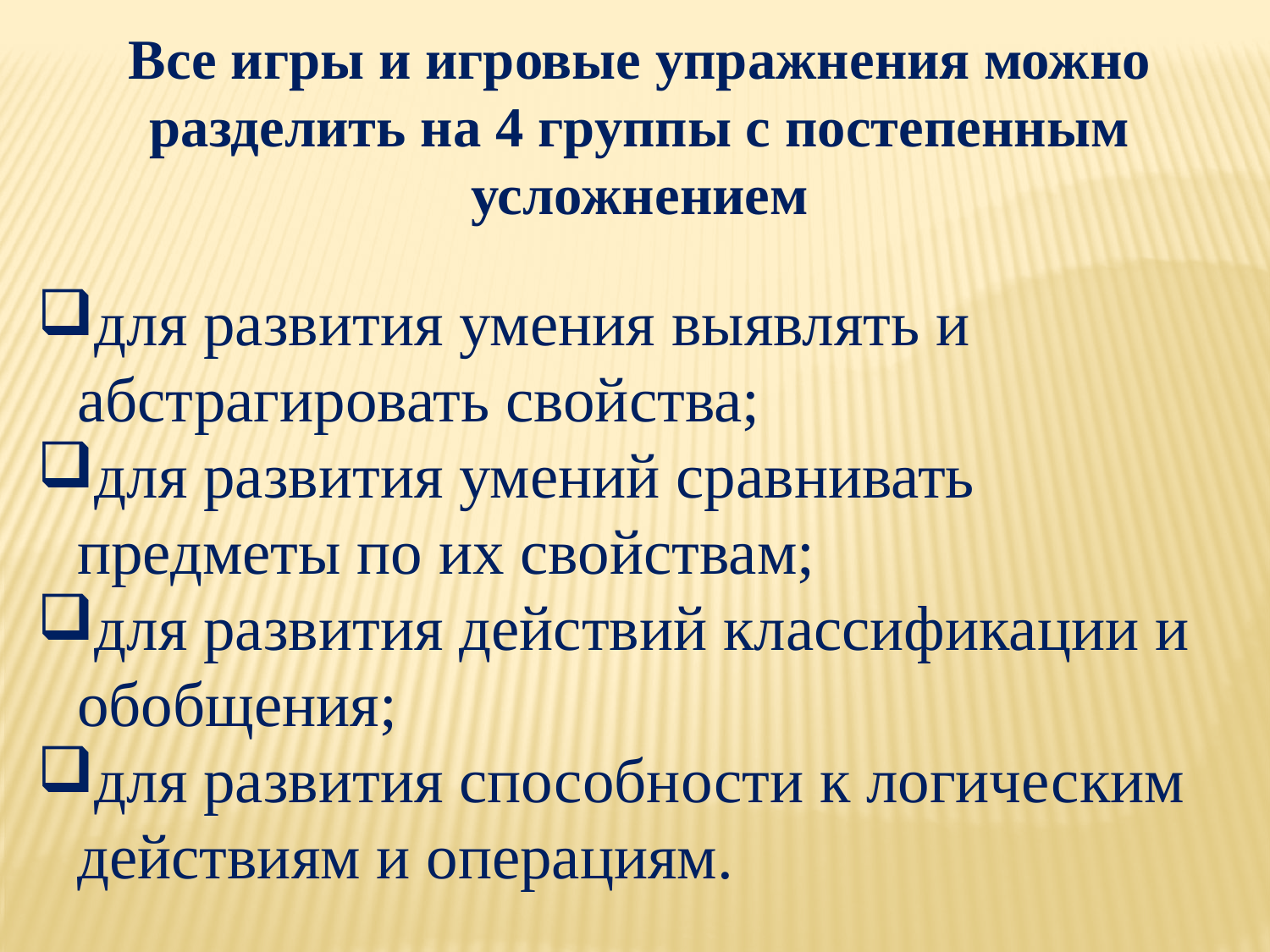

Все игры и игровые упражнения можно разделить на 4 группы с постепенным усложнением
для развития умения выявлять и абстрагировать свойства;
для развития умений сравнивать предметы по их свойствам;
для развития действий классификации и обобщения;
для развития способности к логическим действиям и операциям.